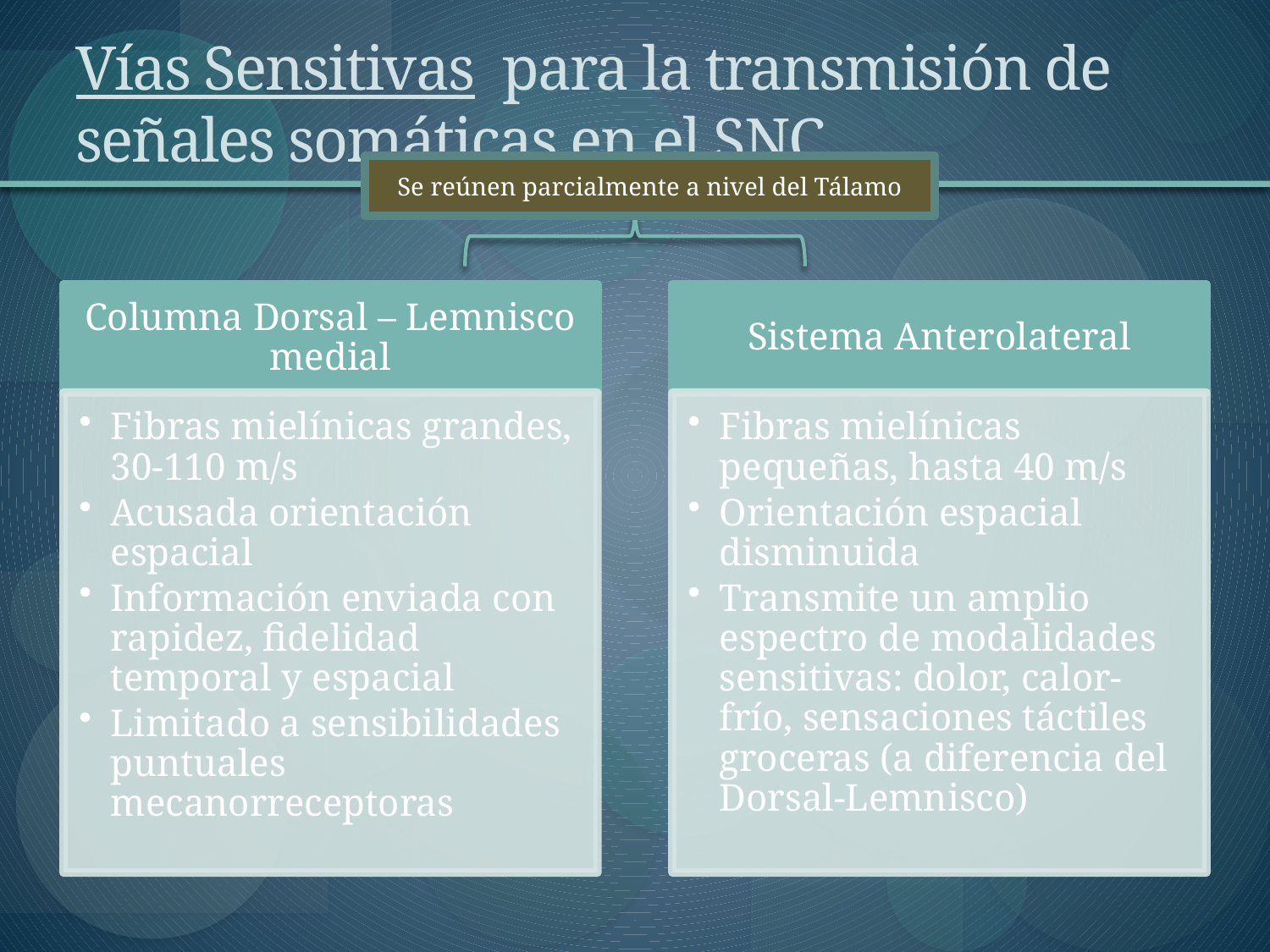

# Vías Sensitivas  para la transmisión de señales somáticas en el SNC

Se reúnen parcialmente a nivel del Tálamo
Columna Dorsal – Lemnisco medial
Fibras mielínicas grandes, 30-110 m/s
Acusada orientación espacial
Información enviada con rapidez, fidelidad temporal y espacial
Limitado a sensibilidades puntuales mecanorreceptoras

Sistema Anterolateral
Fibras mielínicas pequeñas, hasta 40 m/s
Orientación espacial disminuida
Transmite un amplio espectro de modalidades sensitivas: dolor, calor-frío, sensaciones táctiles groceras (a diferencia del Dorsal-Lemnisco)